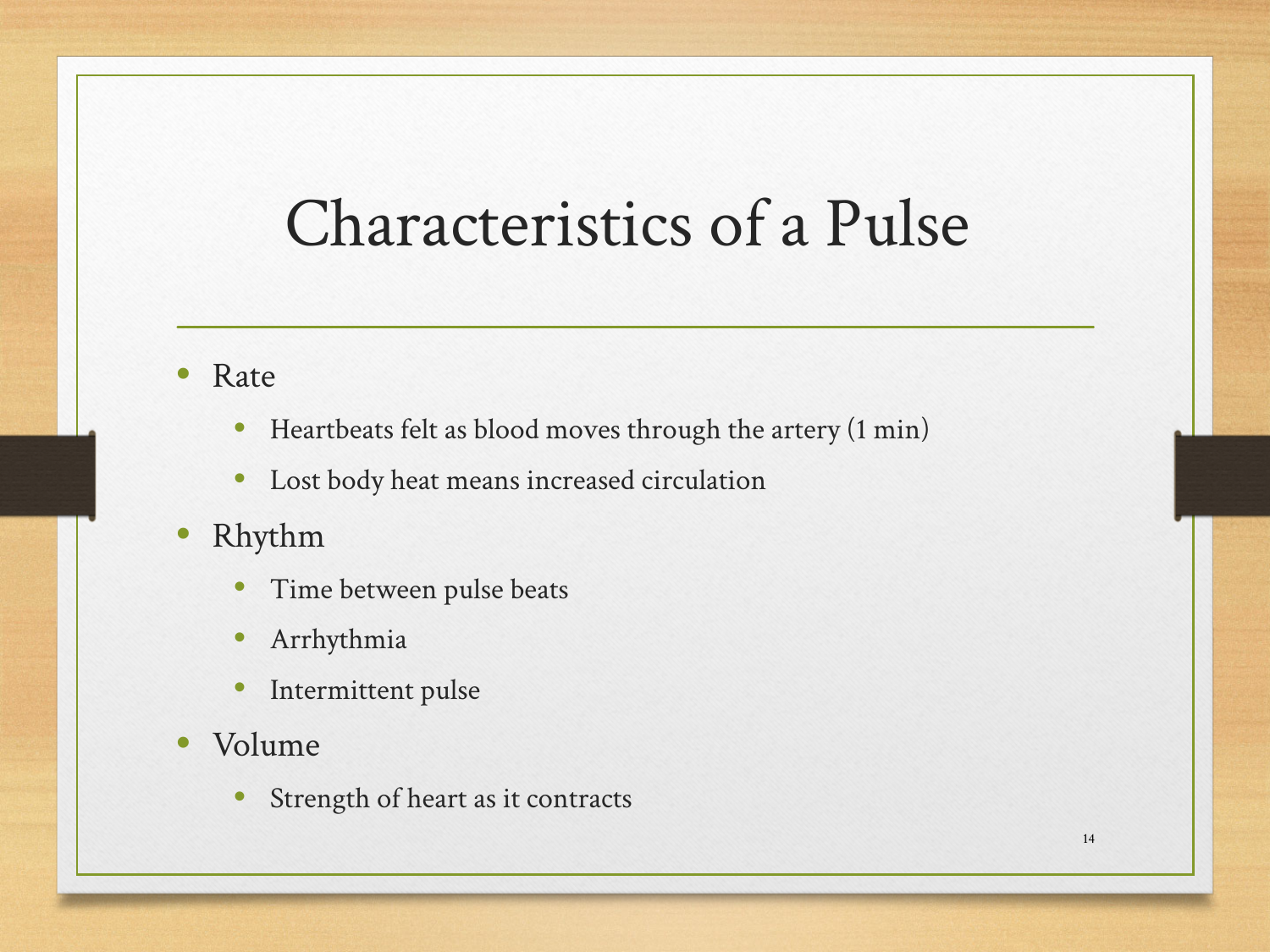

# Characteristics of a Pulse
Rate
Heartbeats felt as blood moves through the artery (1 min)
Lost body heat means increased circulation
Rhythm
Time between pulse beats
Arrhythmia
Intermittent pulse
Volume
Strength of heart as it contracts
 14